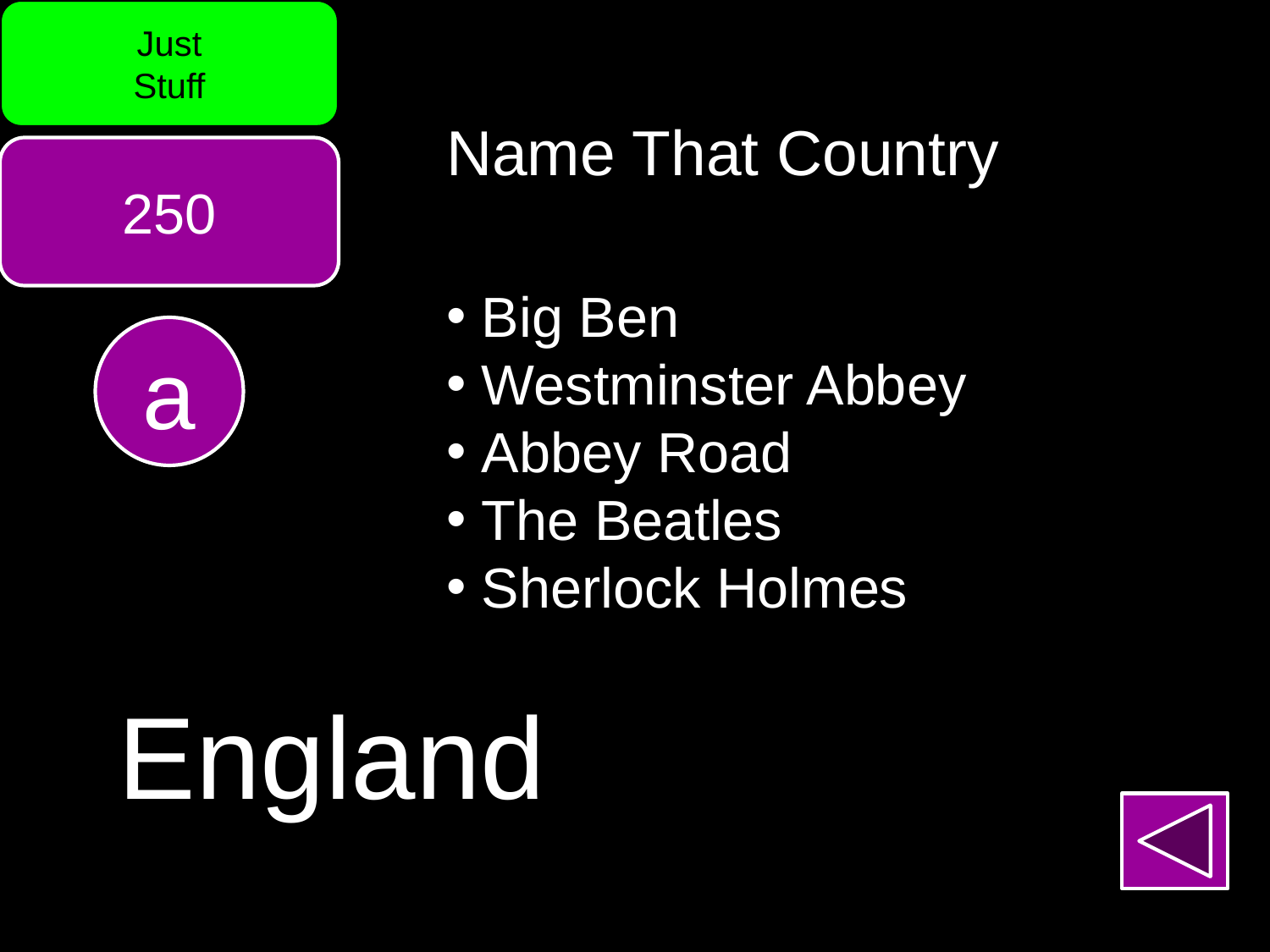

Just
Stuff
Name That Country
250
 Big Ben
 Westminster Abbey
 Abbey Road
 The Beatles
 Sherlock Holmes
a
England